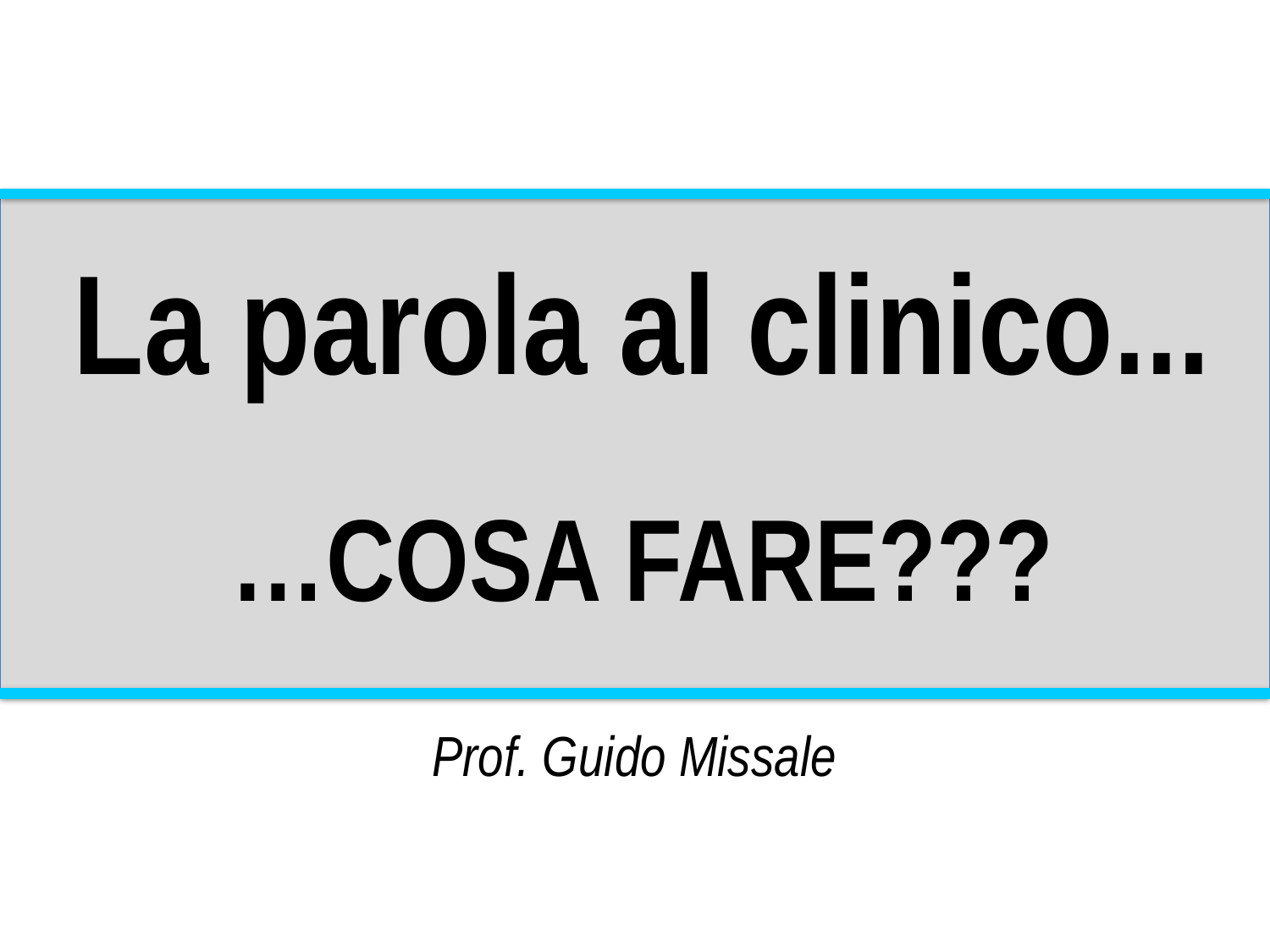

La parola al clinico...

…COSA FARE???
Prof. Guido Missale